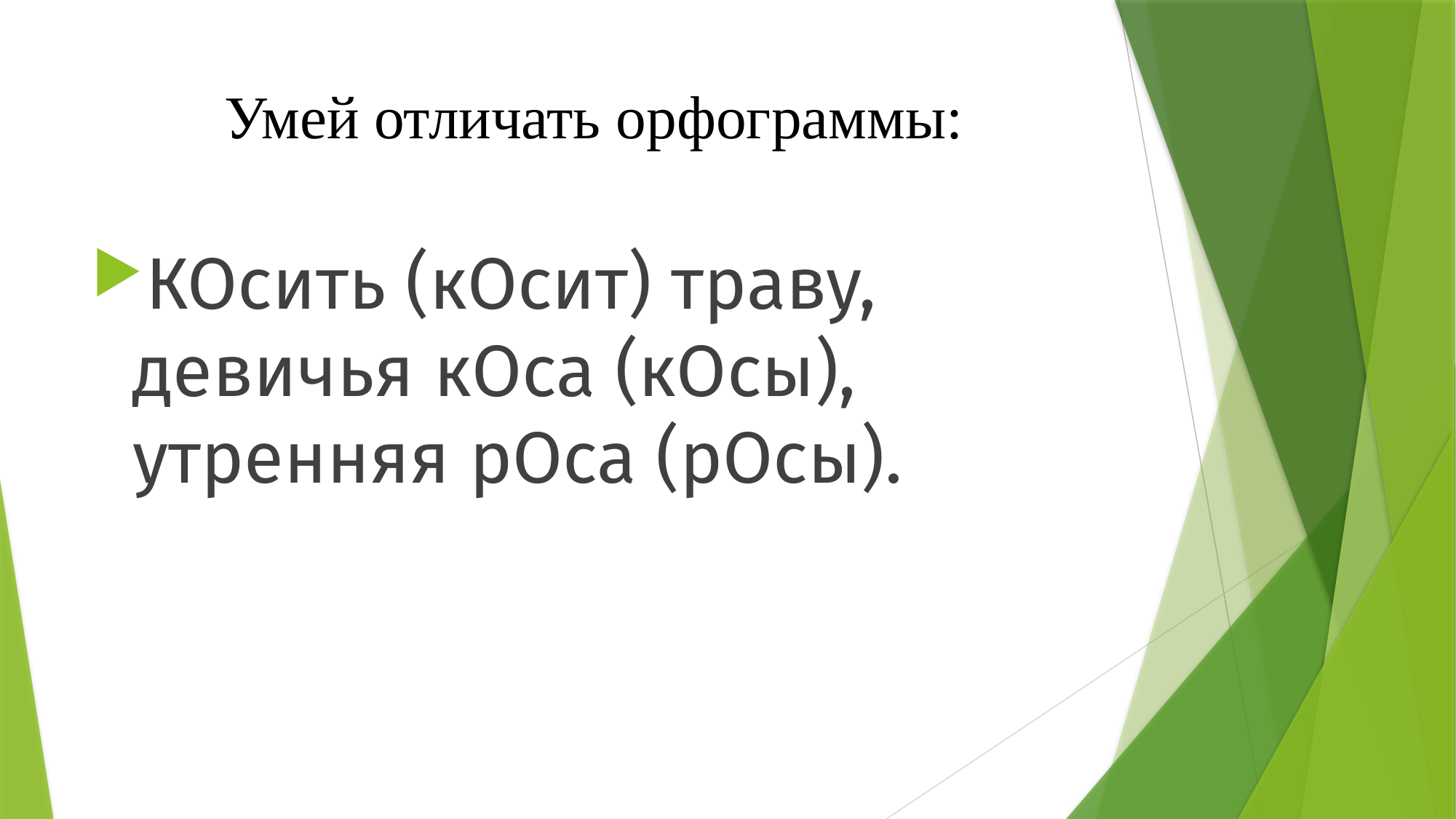

# Умей отличать орфограммы:
КОсить (кОсит) траву, девичья кОса (кОсы), утренняя рОса (рОсы).